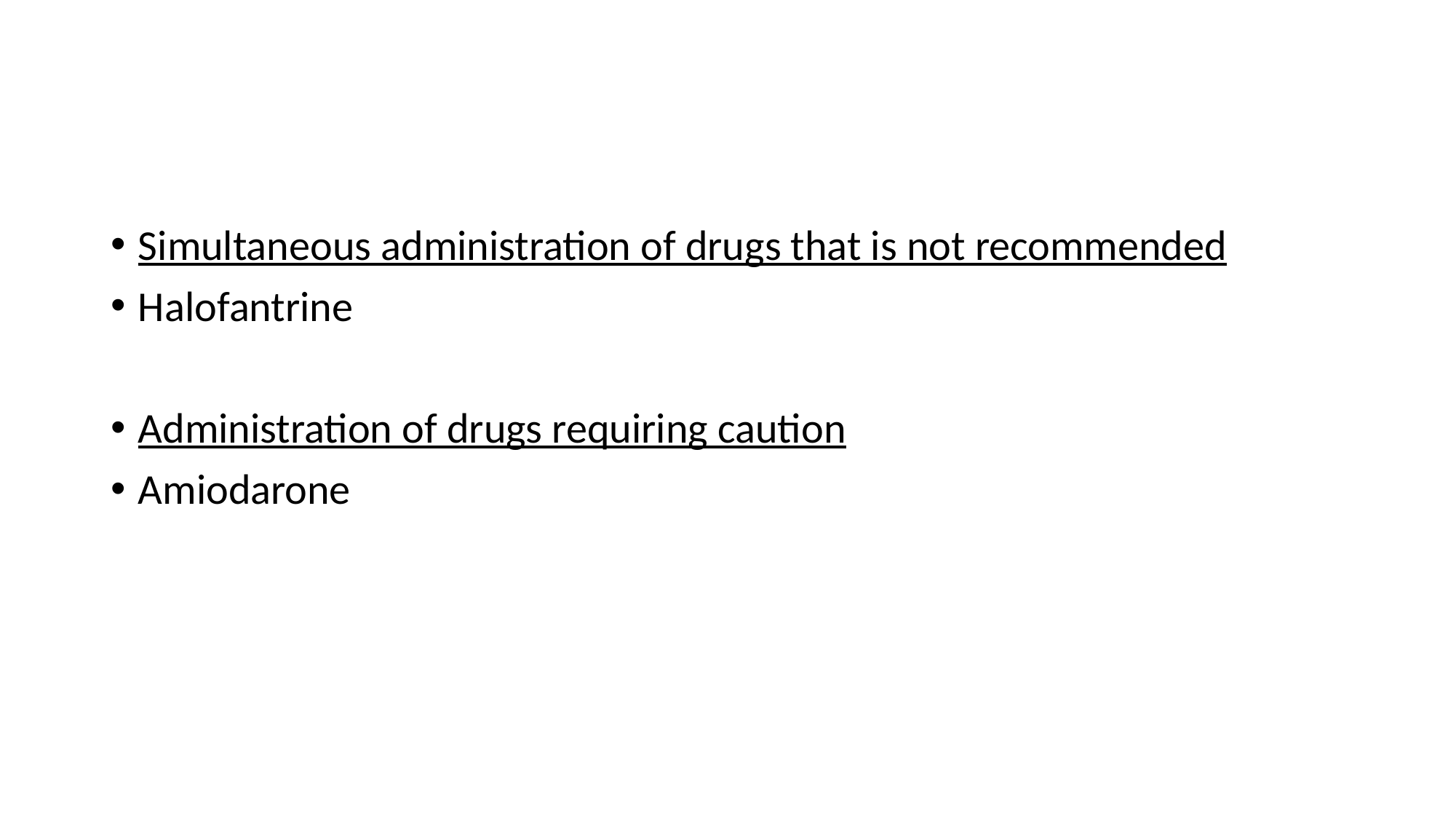

#
Simultaneous administration of drugs that is not recommended
Halofantrine

Administration of drugs requiring caution
Amiodarone